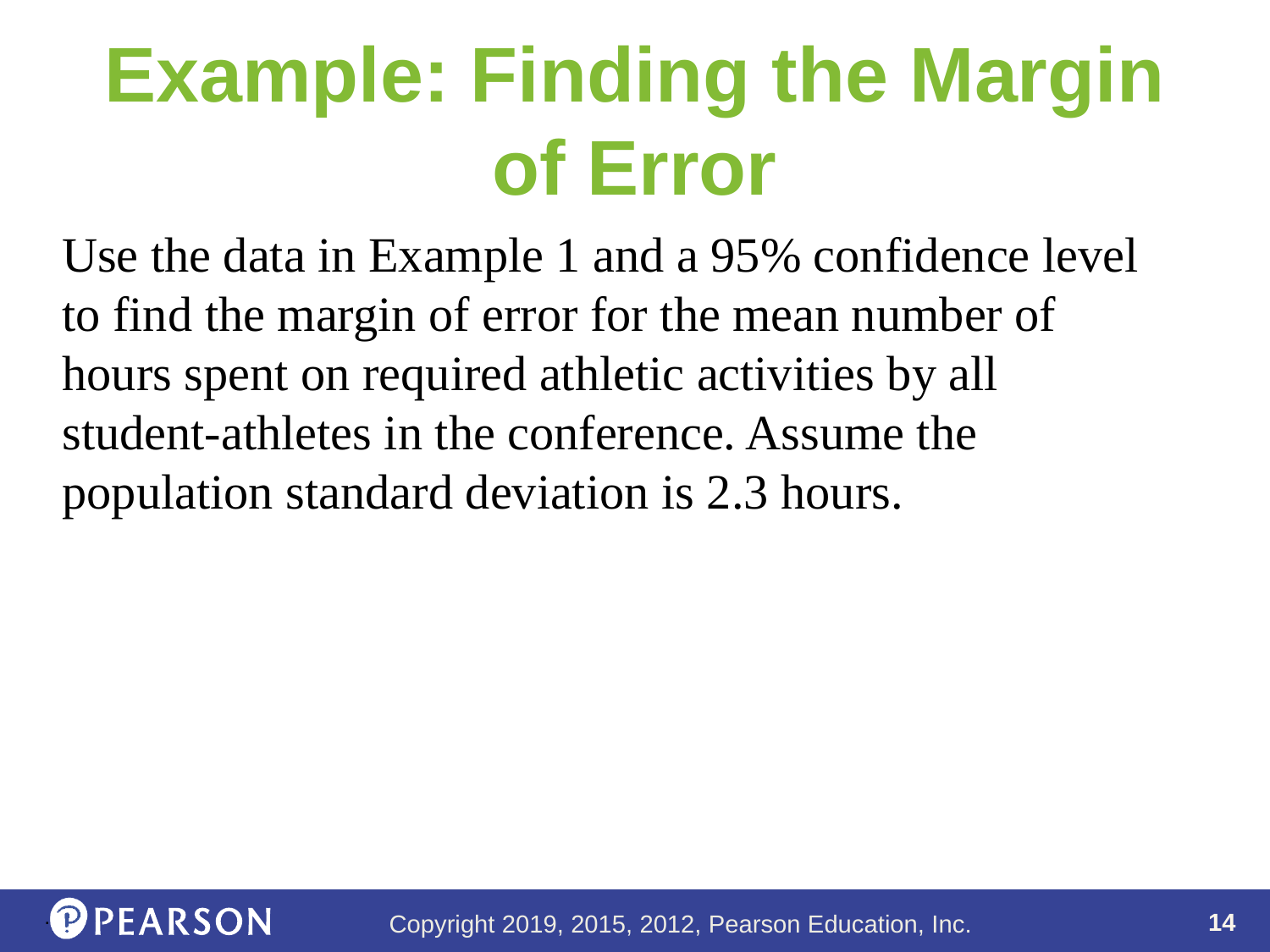

# Example: Finding the Margin of Error
Use the data in Example 1 and a 95% confidence level to find the margin of error for the mean number of hours spent on required athletic activities by all student-athletes in the conference. Assume the population standard deviation is 2.3 hours.
.